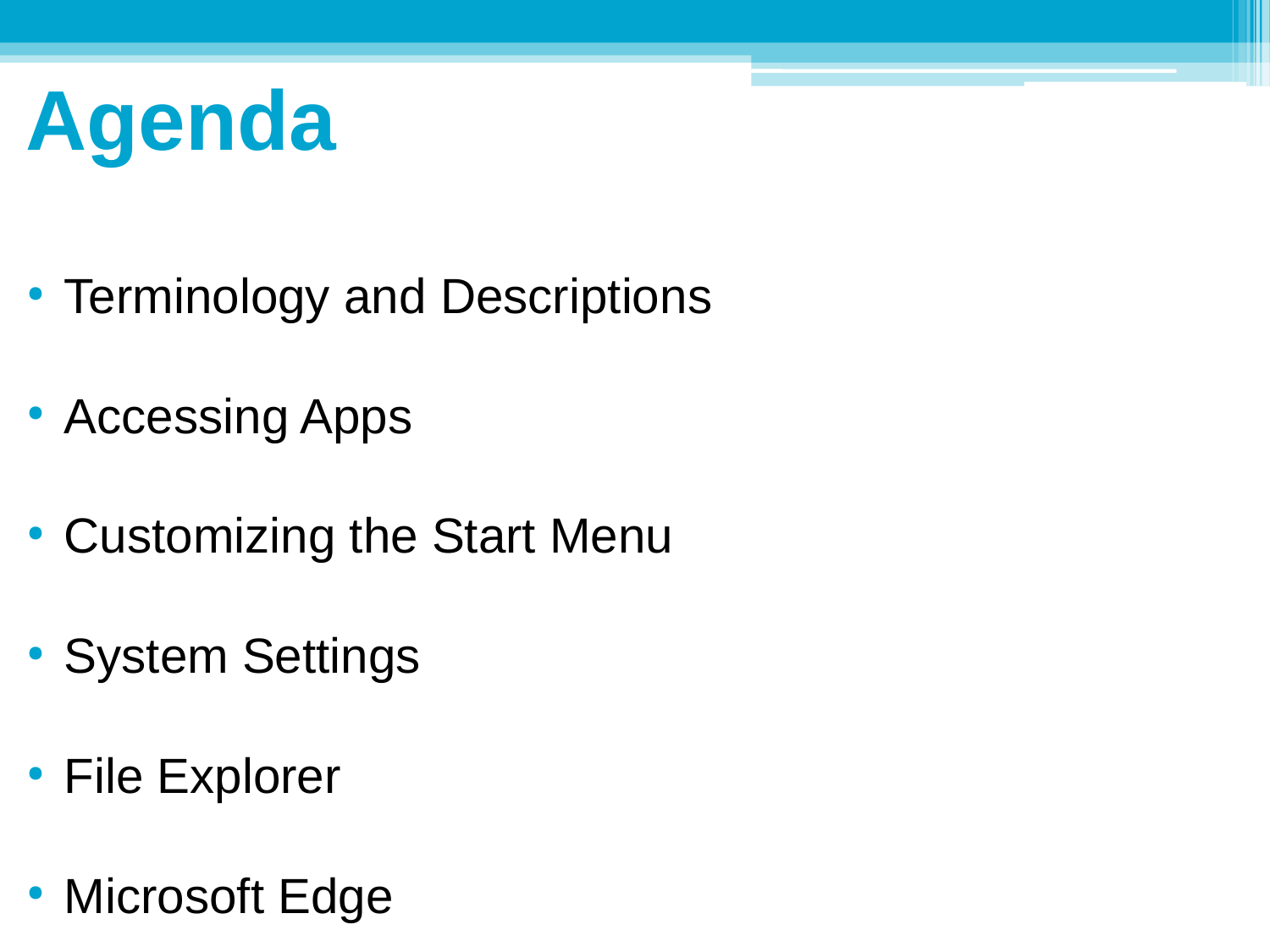

# Agenda
Terminology and Descriptions
Accessing Apps
Customizing the Start Menu
System Settings
File Explorer
Microsoft Edge